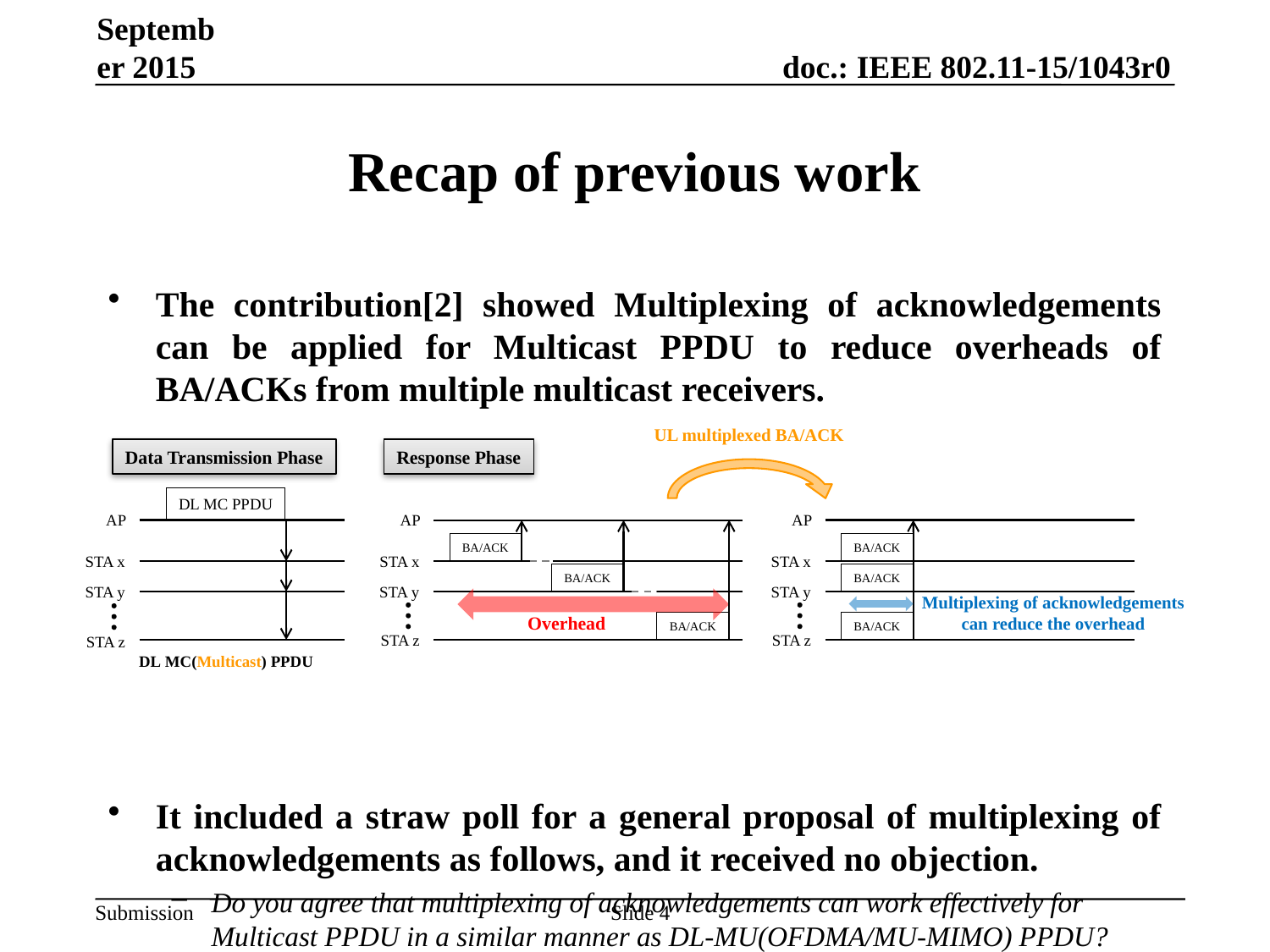

September 2015
# Recap of previous work
The contribution[2] showed Multiplexing of acknowledgements can be applied for Multicast PPDU to reduce overheads of BA/ACKs from multiple multicast receivers.

It included a straw poll for a general proposal of multiplexing of acknowledgements as follows, and it received no objection.
Do you agree that multiplexing of acknowledgements can work effectively for Multicast PPDU in a similar manner as DL-MU(OFDMA/MU-MIMO) PPDU? (Results = Yes:35 /No:0 /Abstain:28)
UL multiplexed BA/ACK
Data Transmission Phase
Response Phase

DL MC PPDU
AP
STA x
STA y

STA z
DL MC(Multicast) PPDU
AP
BA/ACK
STA x
BA/ACK
STA y

Overhead
BA/ACK
STA z
AP
BA/ACK
STA x
BA/ACK
STA y
Multiplexing of acknowledgements
can reduce the overhead

BA/ACK
STA z
Slide 4
Yusuke Tanaka, Sony Corporation